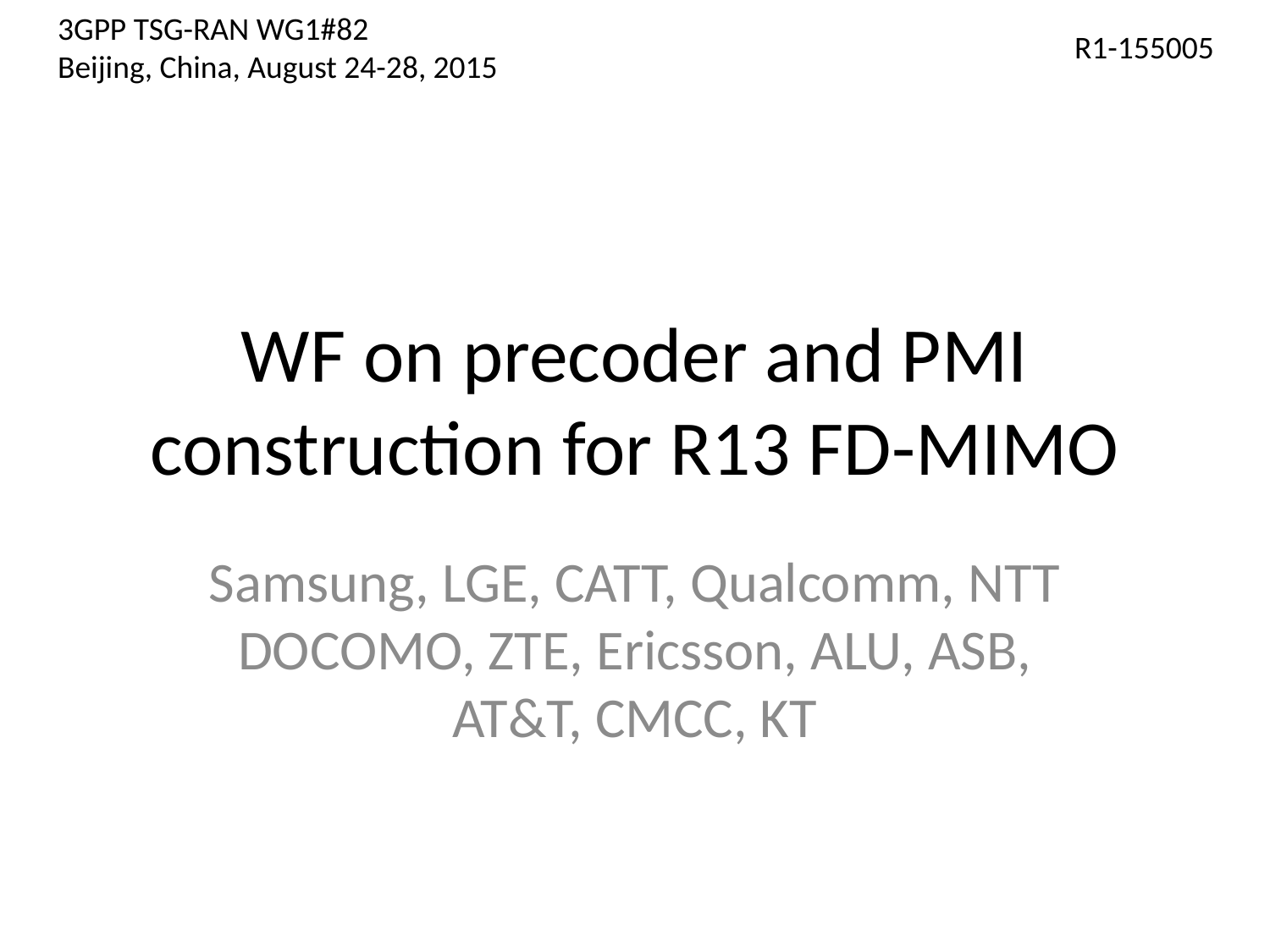

3GPP TSG-RAN WG1#82
Beijing, China, August 24-28, 2015
R1-155005
# WF on precoder and PMI construction for R13 FD-MIMO
Samsung, LGE, CATT, Qualcomm, NTT DOCOMO, ZTE, Ericsson, ALU, ASB, AT&T, CMCC, KT